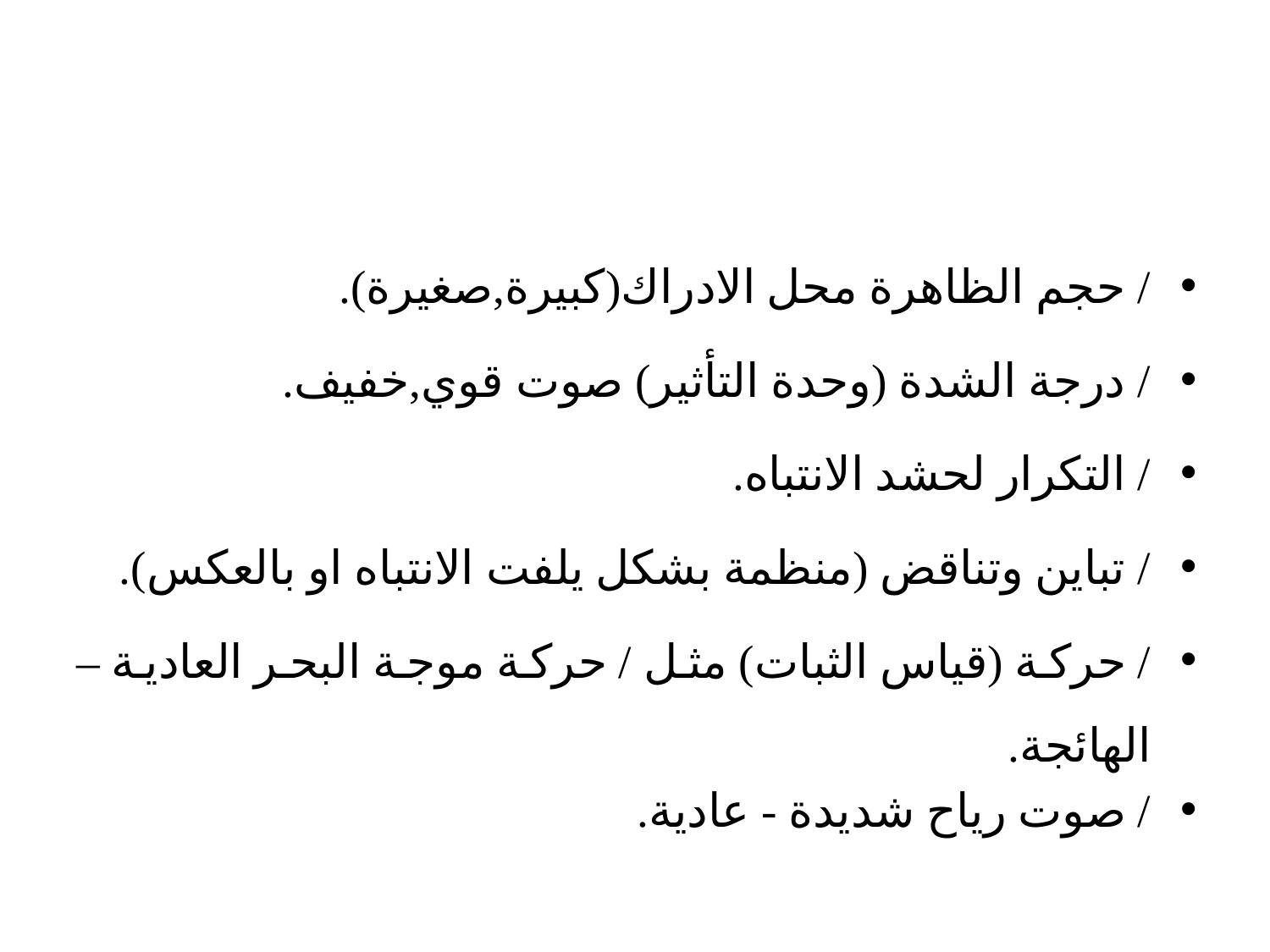

/ حجم الظاهرة محل الادراك(كبيرة,صغيرة).
/ درجة الشدة (وحدة التأثير) صوت قوي,خفيف.
/ التكرار لحشد الانتباه.
/ تباين وتناقض (منظمة بشكل يلفت الانتباه او بالعكس).
/ حركة (قياس الثبات) مثل / حركة موجة البحر العادية – الهائجة.
/ صوت رياح شديدة - عادية.